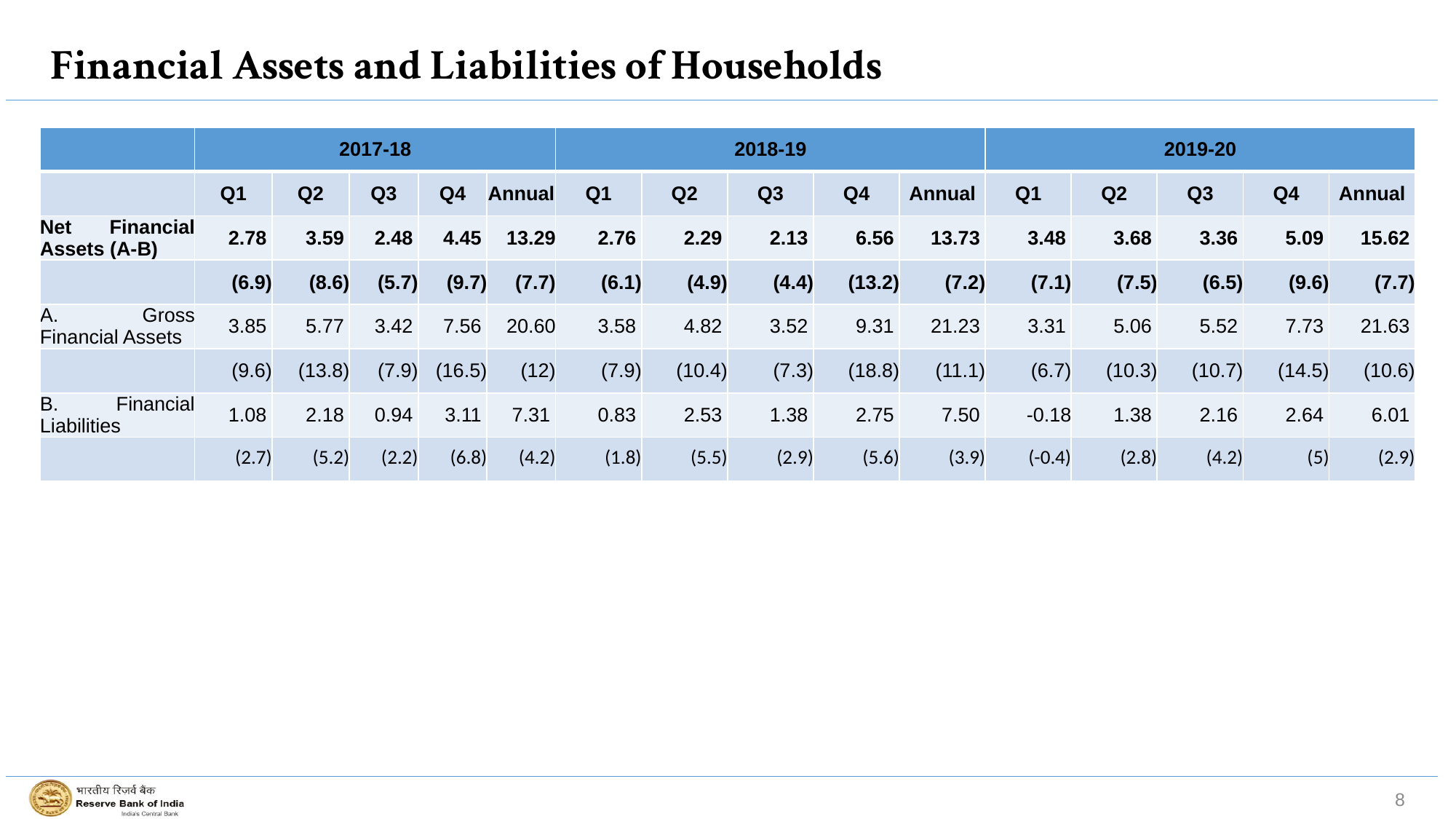

# Financial Assets and Liabilities of Households
|  | 2017-18 |  |  |  |  | 2018-19 |  |  |  |  | 2019-20 |  |  |  |  |
| --- | --- | --- | --- | --- | --- | --- | --- | --- | --- | --- | --- | --- | --- | --- | --- |
|  | Q1 | Q2 | Q3 | Q4 | Annual | Q1 | Q2 | Q3 | Q4 | Annual | Q1 | Q2 | Q3 | Q4 | Annual |
| Net Financial Assets (A-B) | 2.78 | 3.59 | 2.48 | 4.45 | 13.29 | 2.76 | 2.29 | 2.13 | 6.56 | 13.73 | 3.48 | 3.68 | 3.36 | 5.09 | 15.62 |
|  | (6.9) | (8.6) | (5.7) | (9.7) | (7.7) | (6.1) | (4.9) | (4.4) | (13.2) | (7.2) | (7.1) | (7.5) | (6.5) | (9.6) | (7.7) |
| A. Gross Financial Assets | 3.85 | 5.77 | 3.42 | 7.56 | 20.60 | 3.58 | 4.82 | 3.52 | 9.31 | 21.23 | 3.31 | 5.06 | 5.52 | 7.73 | 21.63 |
|  | (9.6) | (13.8) | (7.9) | (16.5) | (12) | (7.9) | (10.4) | (7.3) | (18.8) | (11.1) | (6.7) | (10.3) | (10.7) | (14.5) | (10.6) |
| B. Financial Liabilities | 1.08 | 2.18 | 0.94 | 3.11 | 7.31 | 0.83 | 2.53 | 1.38 | 2.75 | 7.50 | -0.18 | 1.38 | 2.16 | 2.64 | 6.01 |
|  | (2.7) | (5.2) | (2.2) | (6.8) | (4.2) | (1.8) | (5.5) | (2.9) | (5.6) | (3.9) | (-0.4) | (2.8) | (4.2) | (5) | (2.9) |
8